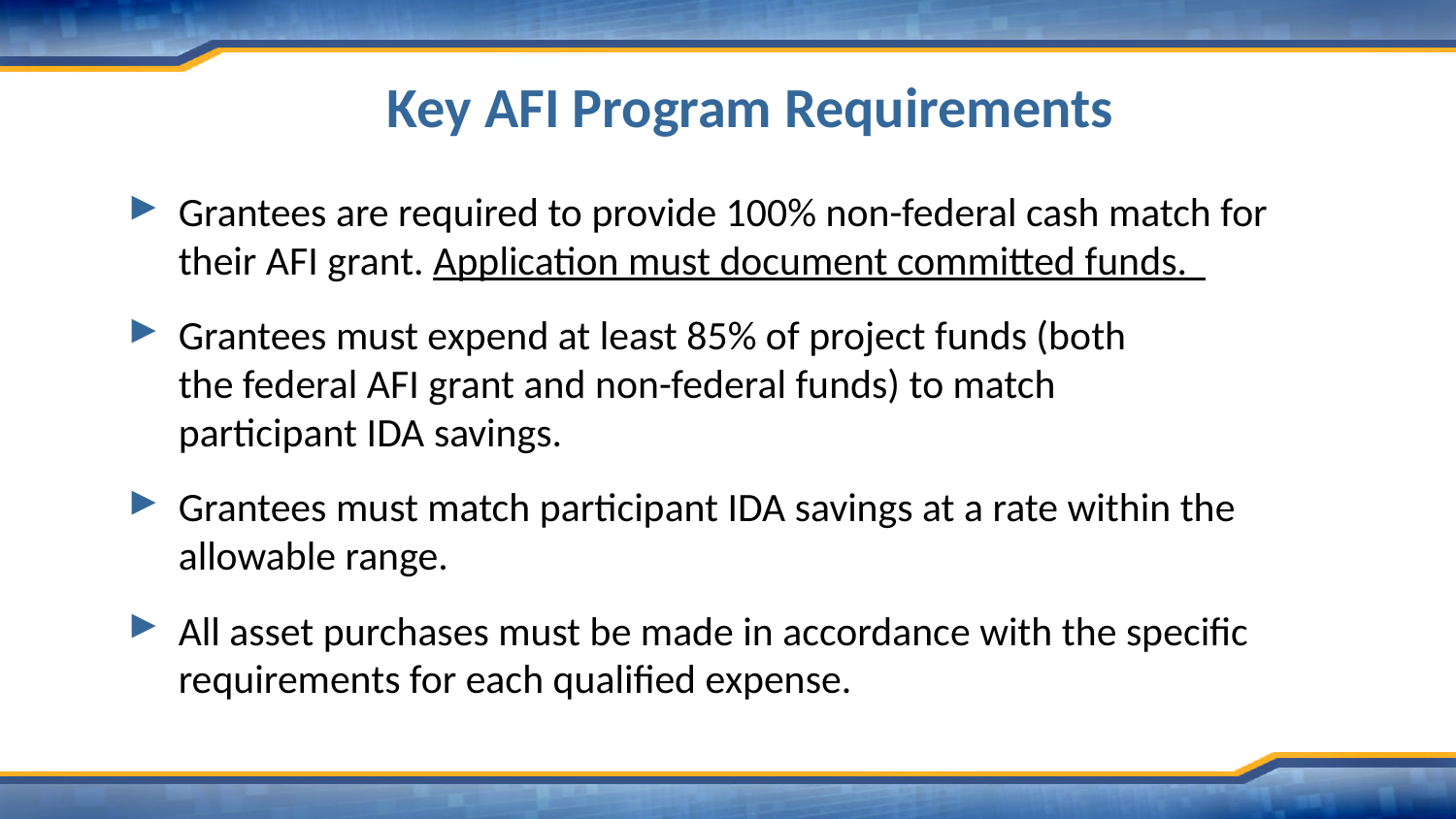

# Key AFI Program Requirements
Grantees are required to provide 100% non-federal cash match for their AFI grant. Application must document committed funds.
Grantees must expend at least 85% of project funds (both the federal AFI grant and non-federal funds) to match participant IDA savings.
Grantees must match participant IDA savings at a rate within the allowable range.
All asset purchases must be made in accordance with the specific requirements for each qualified expense.